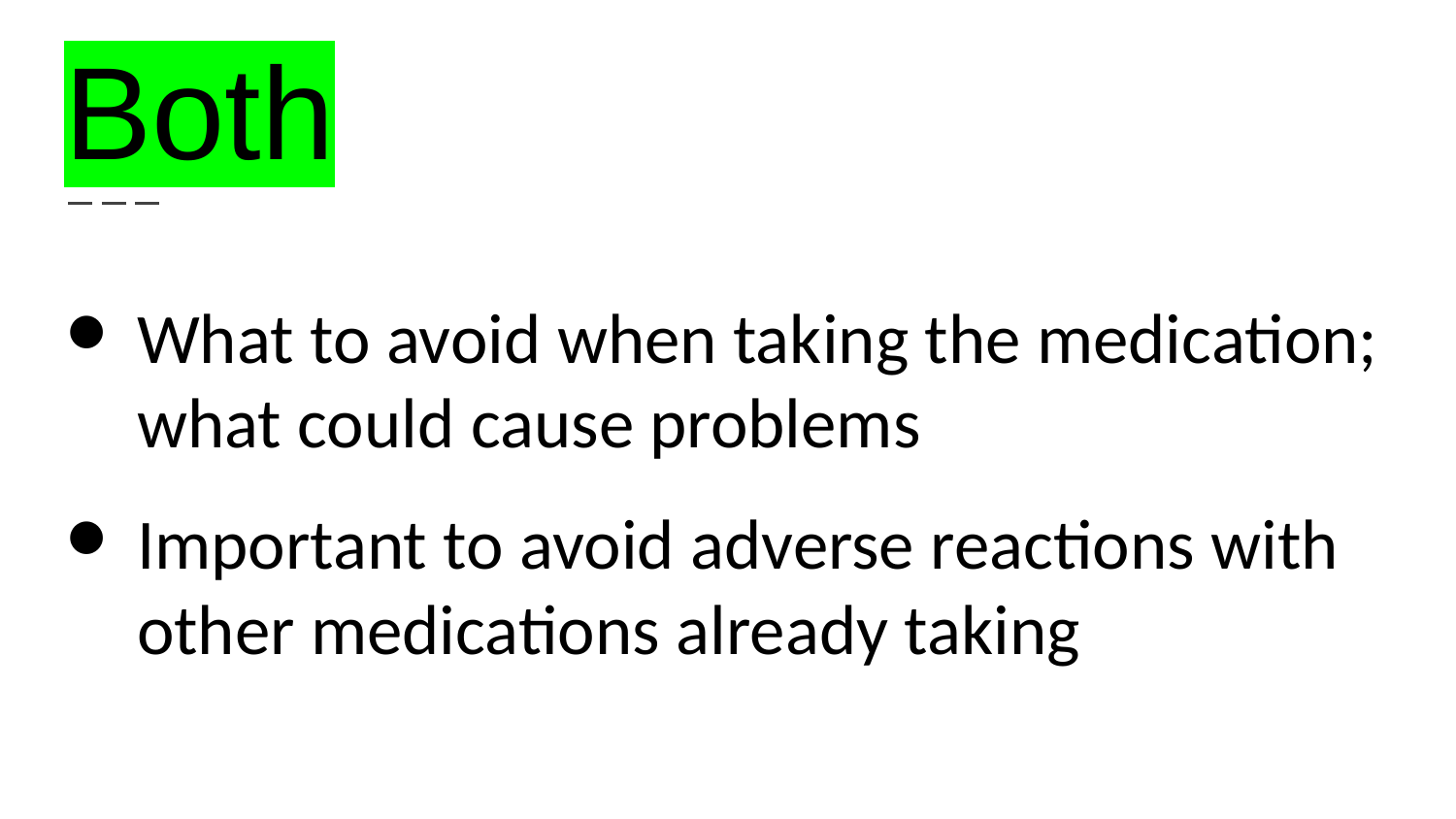

# Both
What to avoid when taking the medication; what could cause problems

Important to avoid adverse reactions with other medications already taking